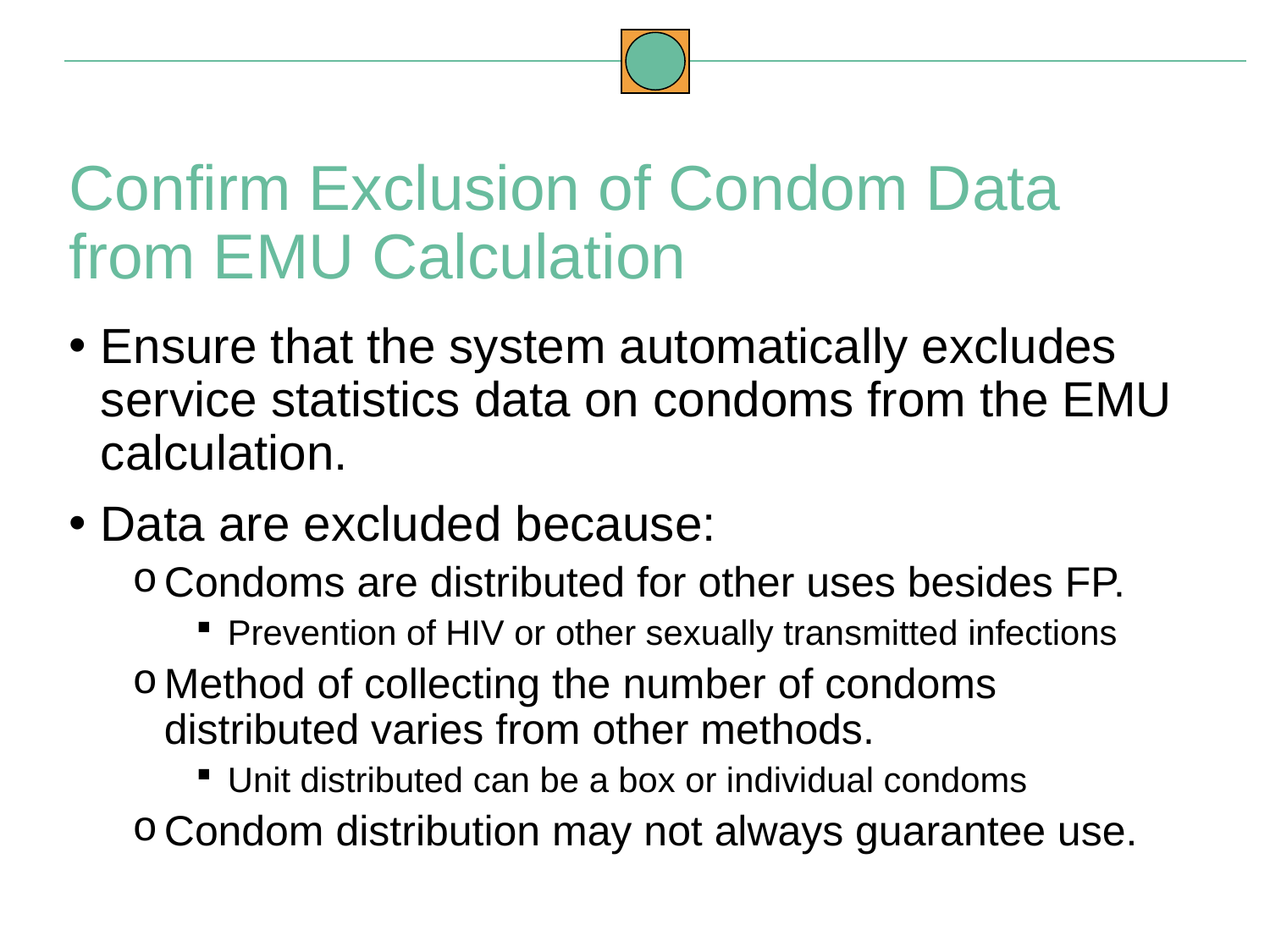

Confirm Exclusion of Condom Data from EMU Calculation
Ensure that the system automatically excludes service statistics data on condoms from the EMU calculation.
Data are excluded because:
Condoms are distributed for other uses besides FP.
Prevention of HIV or other sexually transmitted infections
Method of collecting the number of condoms distributed varies from other methods.
Unit distributed can be a box or individual condoms
Condom distribution may not always guarantee use.